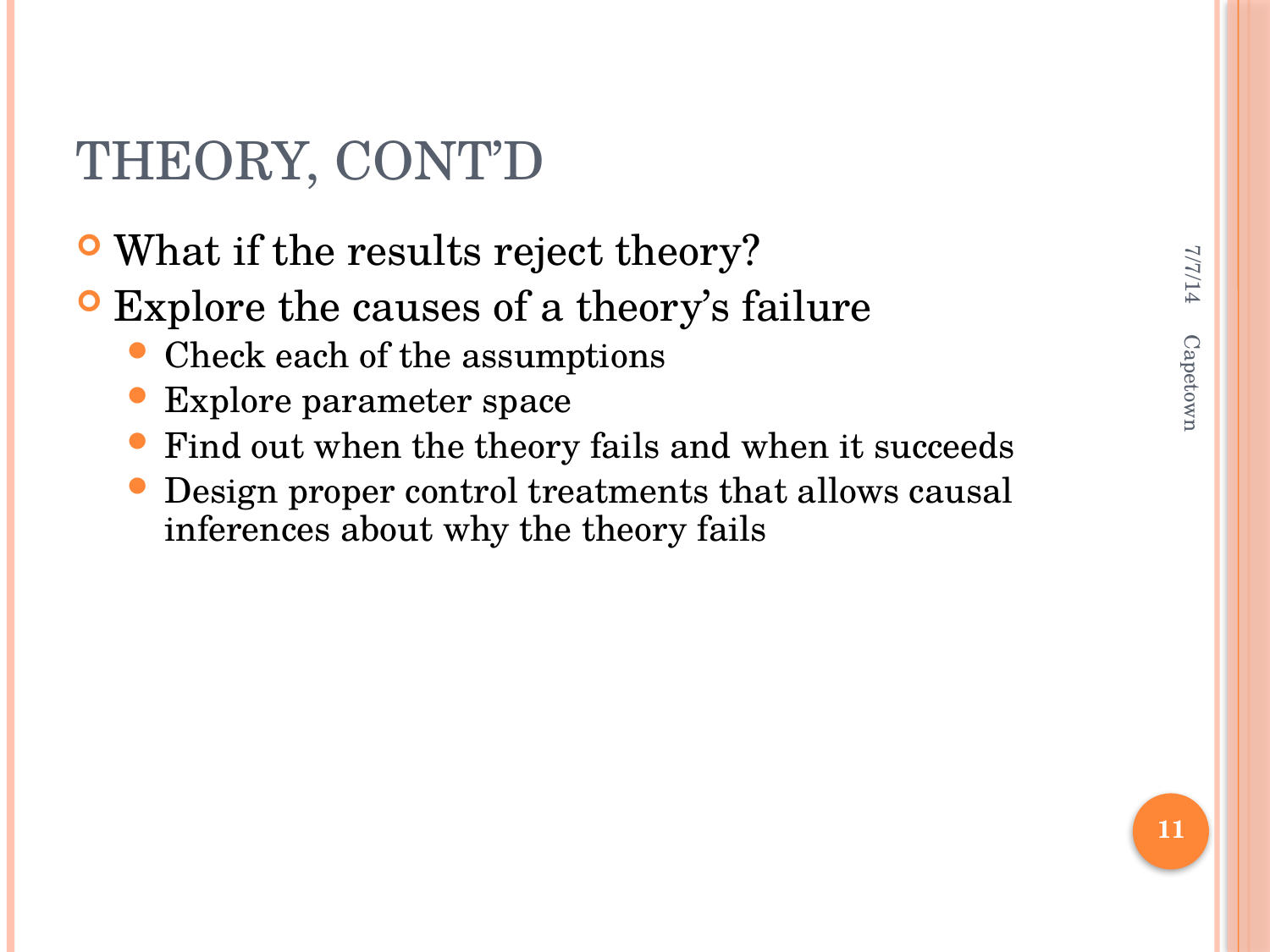

# Theory, cont’d
7/7/14
What if the results reject theory?
Explore the causes of a theory’s failure
Check each of the assumptions
Explore parameter space
Find out when the theory fails and when it succeeds
Design proper control treatments that allows causal inferences about why the theory fails

Capetown
11